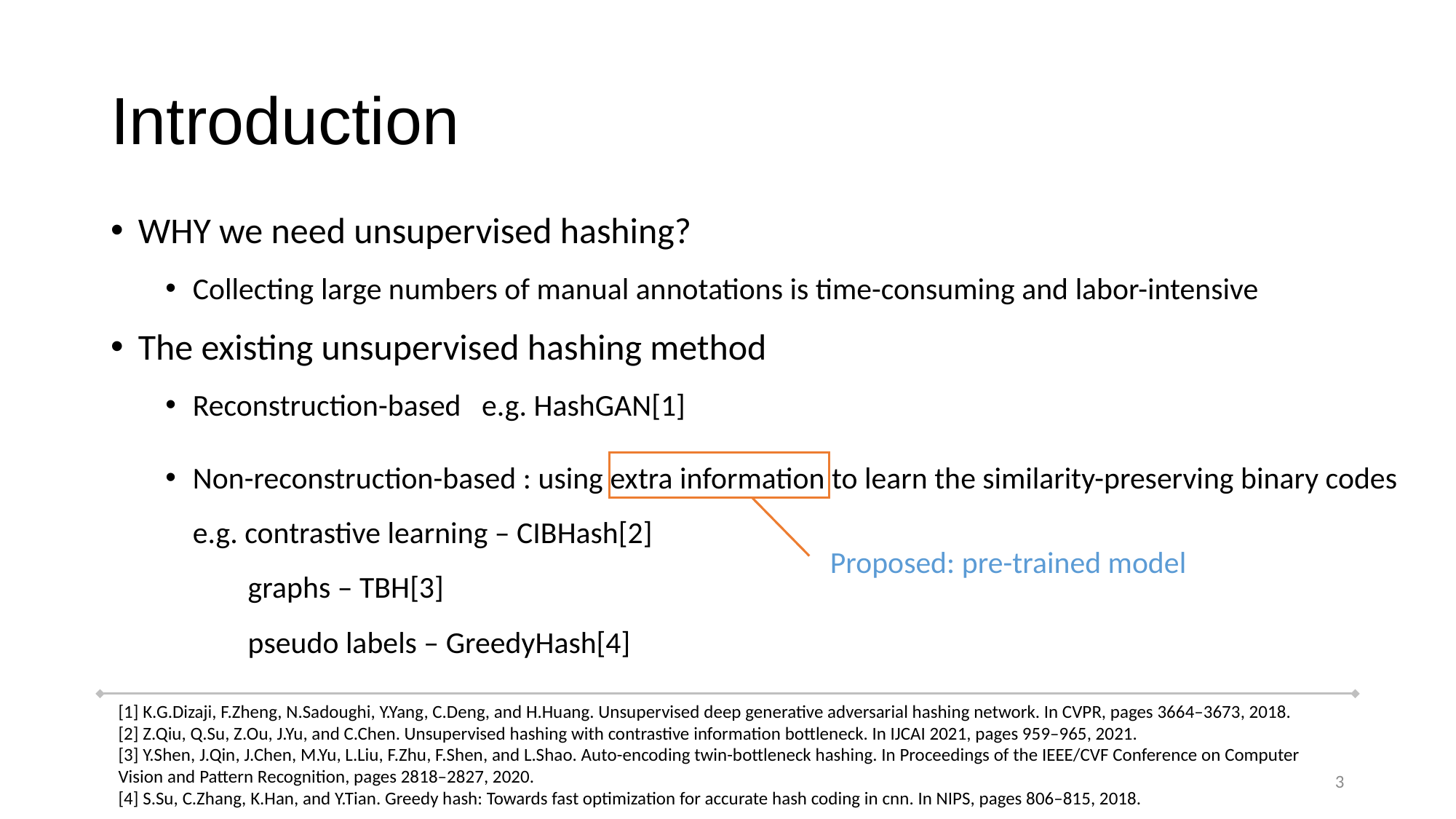

# Introduction
WHY we need unsupervised hashing?
Collecting large numbers of manual annotations is time-consuming and labor-intensive
The existing unsupervised hashing method
Reconstruction-based   e.g. HashGAN[1]
Non-reconstruction-based : using extra information to learn the similarity-preserving binary codes
e.g. contrastive learning – CIBHash[2]
        graphs – TBH[3]
        pseudo labels – GreedyHash[4]

Proposed: pre-trained model
[1] K.G.Dizaji, F.Zheng, N.Sadoughi, Y.Yang, C.Deng, and H.Huang. Unsupervised deep generative adversarial hashing network. In CVPR, pages 3664–3673, 2018.
[2] Z.Qiu, Q.Su, Z.Ou, J.Yu, and C.Chen. Unsupervised hashing with contrastive information bottleneck. In IJCAI 2021, pages 959–965, 2021.
[3] Y.Shen, J.Qin, J.Chen, M.Yu, L.Liu, F.Zhu, F.Shen, and L.Shao. Auto-encoding twin-bottleneck hashing. In Proceedings of the IEEE/CVF Conference on Computer Vision and Pattern Recognition, pages 2818–2827, 2020.
[4] S.Su, C.Zhang, K.Han, and Y.Tian. Greedy hash: Towards fast optimization for accurate hash coding in cnn. In NIPS, pages 806–815, 2018.
3